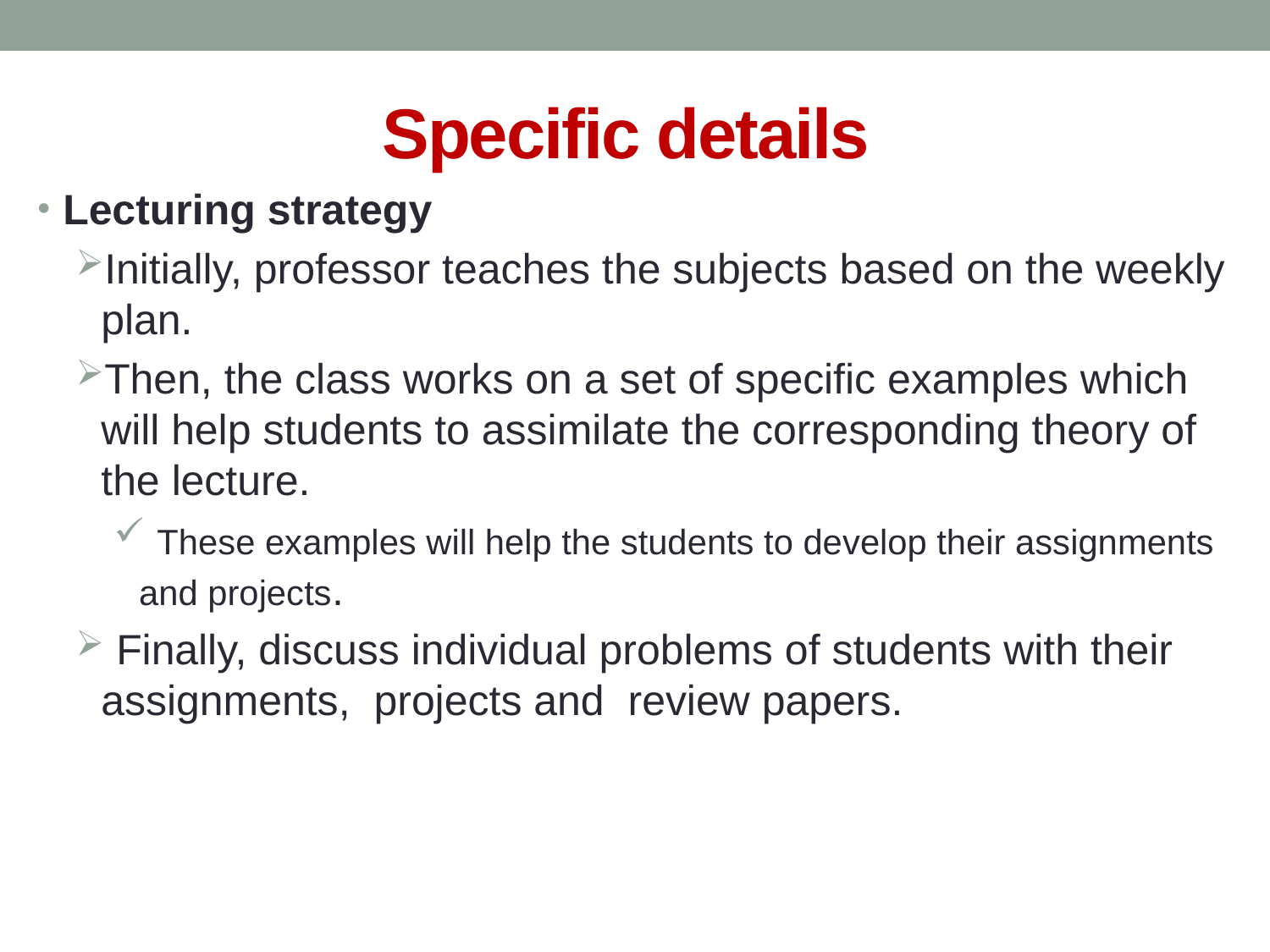

# Specific details
Lecturing strategy
Initially, professor teaches the subjects based on the weekly plan.
Then, the class works on a set of specific examples which will help students to assimilate the corresponding theory of the lecture.
 These examples will help the students to develop their assignments and projects.
 Finally, discuss individual problems of students with their assignments,  projects and  review papers.